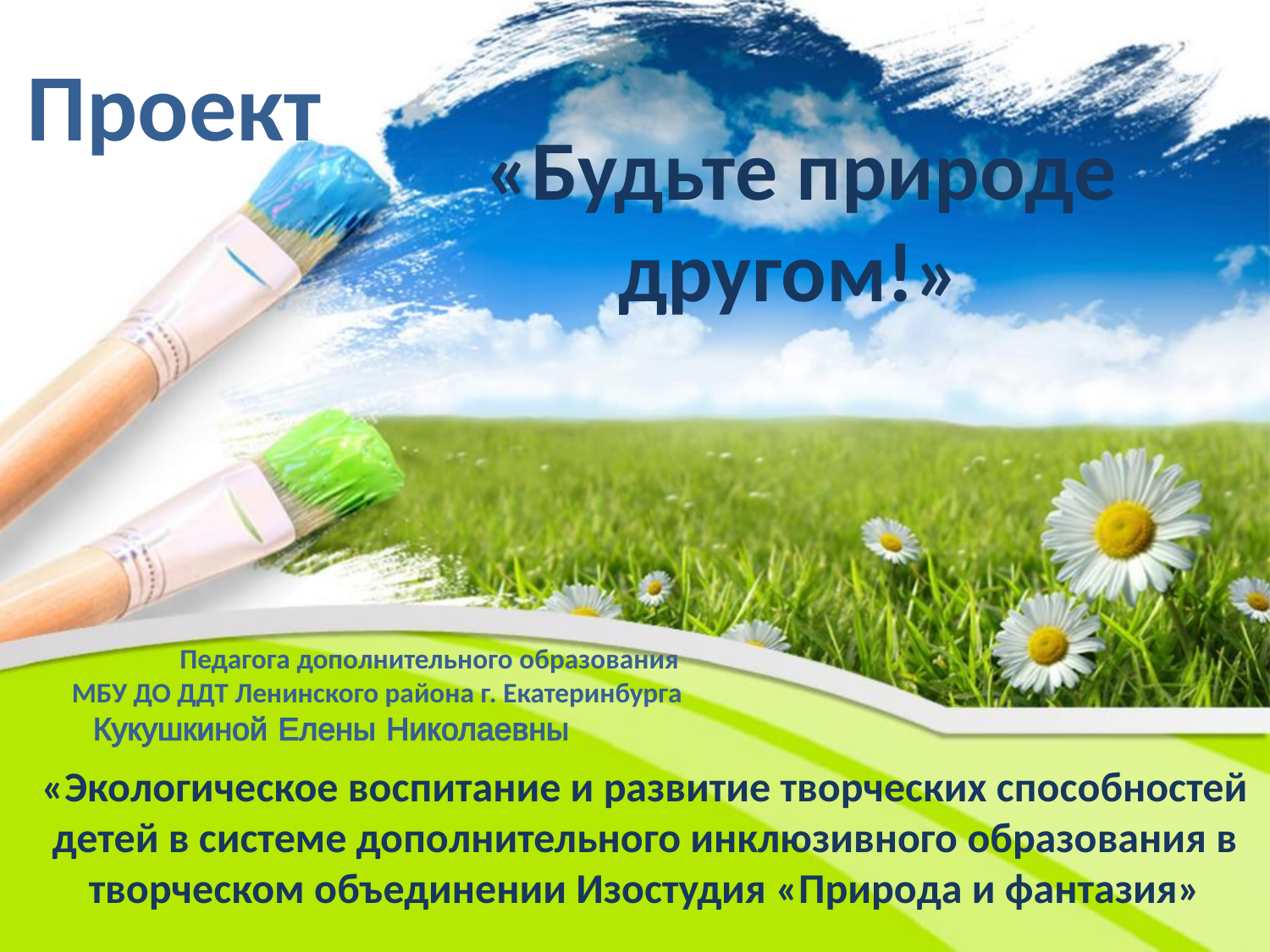

Проект
 «Будьте природе другом!»
                 Педагога дополнительного образования
МБУ ДО ДДТ Ленинского района г. Екатеринбурга
  Кукушкиной Елены Николаевны
«Экологическое воспитание и развитие творческих способностей детей в системе дополнительного инклюзивного образования в творческом объединении Изостудия «Природа и фантазия»